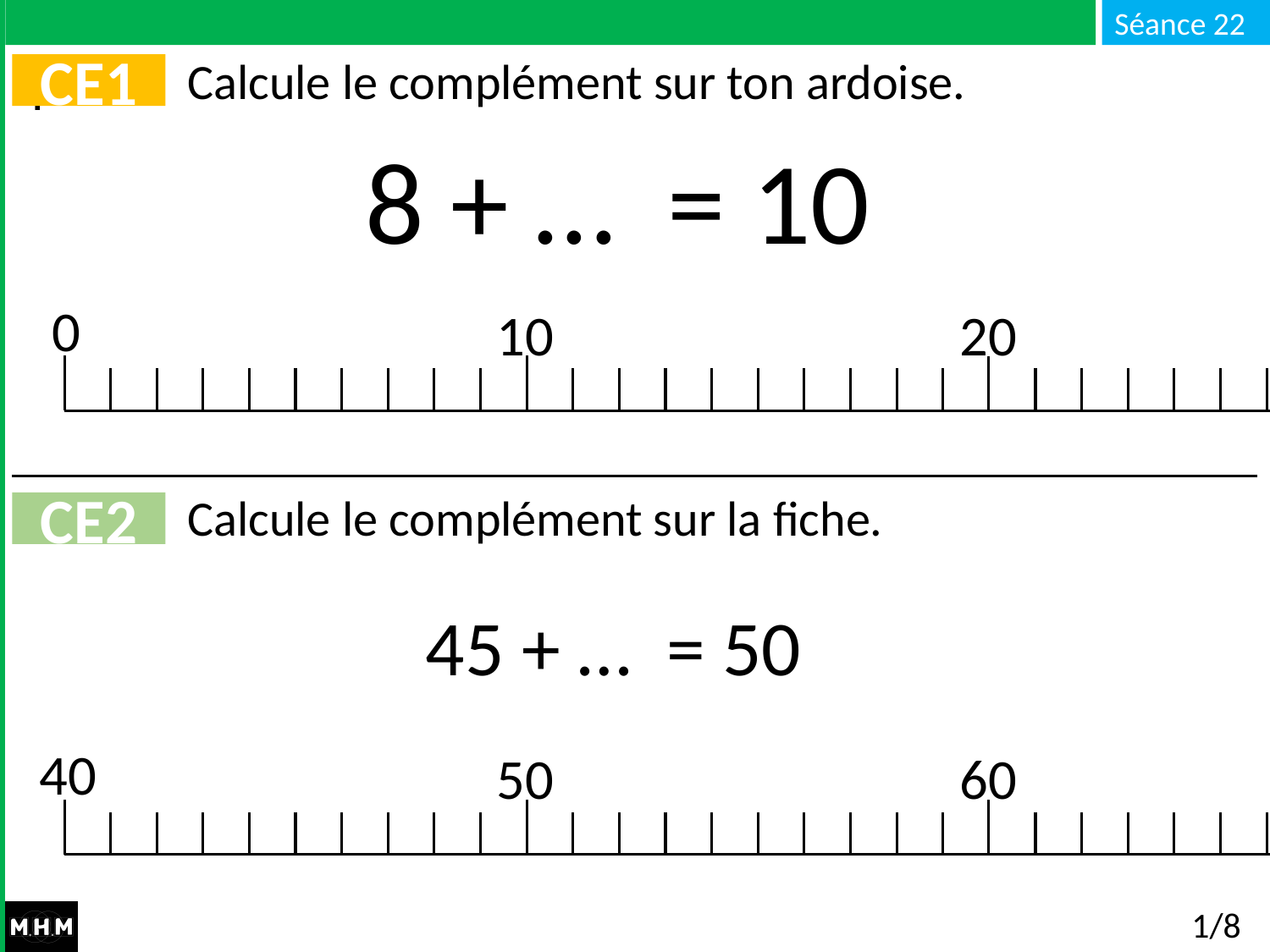

# Calcule le complément sur ton ardoise.
CE1
 8 + …  = 10
0
20
10
Calcule le complément sur la fiche.
CE2
 45 + …  = 50
40
60
50
1/8